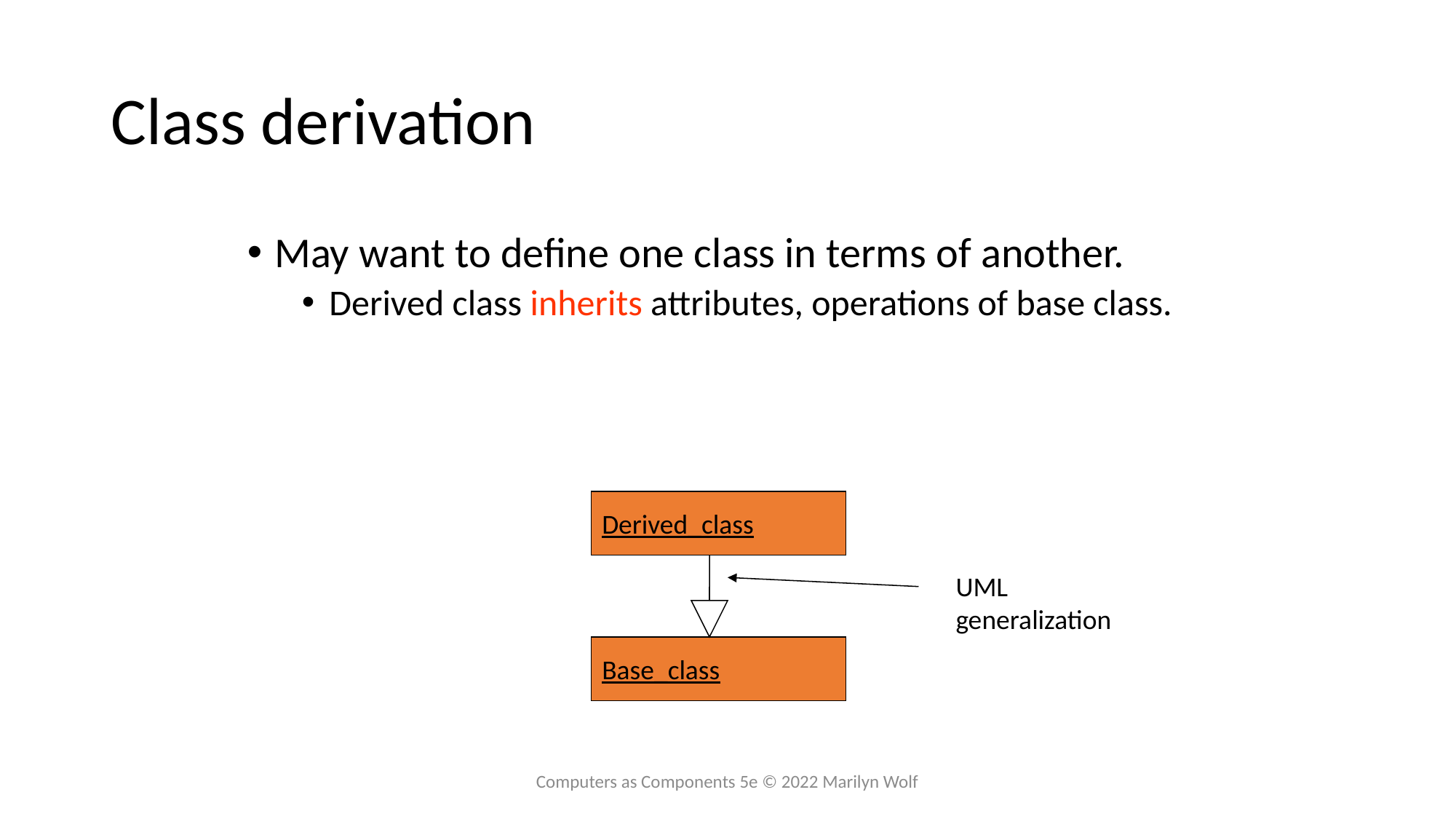

# Class derivation
May want to define one class in terms of another.
Derived class inherits attributes, operations of base class.
Derived_class

UML
generalization

Base_class
Computers as Components 5e © 2022 Marilyn Wolf